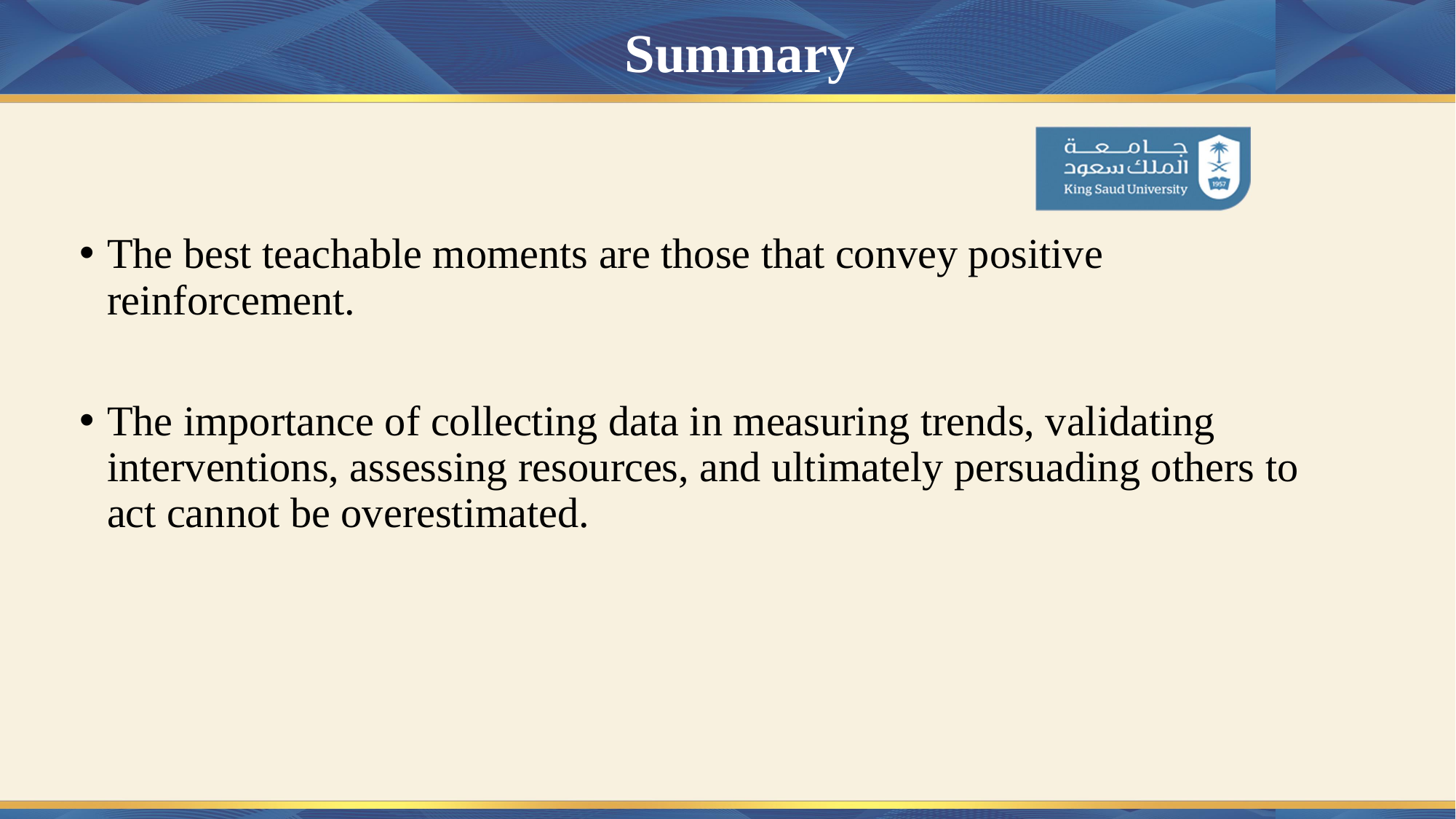

# Summary
The best teachable moments are those that convey positive reinforcement.

The importance of collecting data in measuring trends, validating interventions, assessing resources, and ultimately persuading others to act cannot be overestimated.